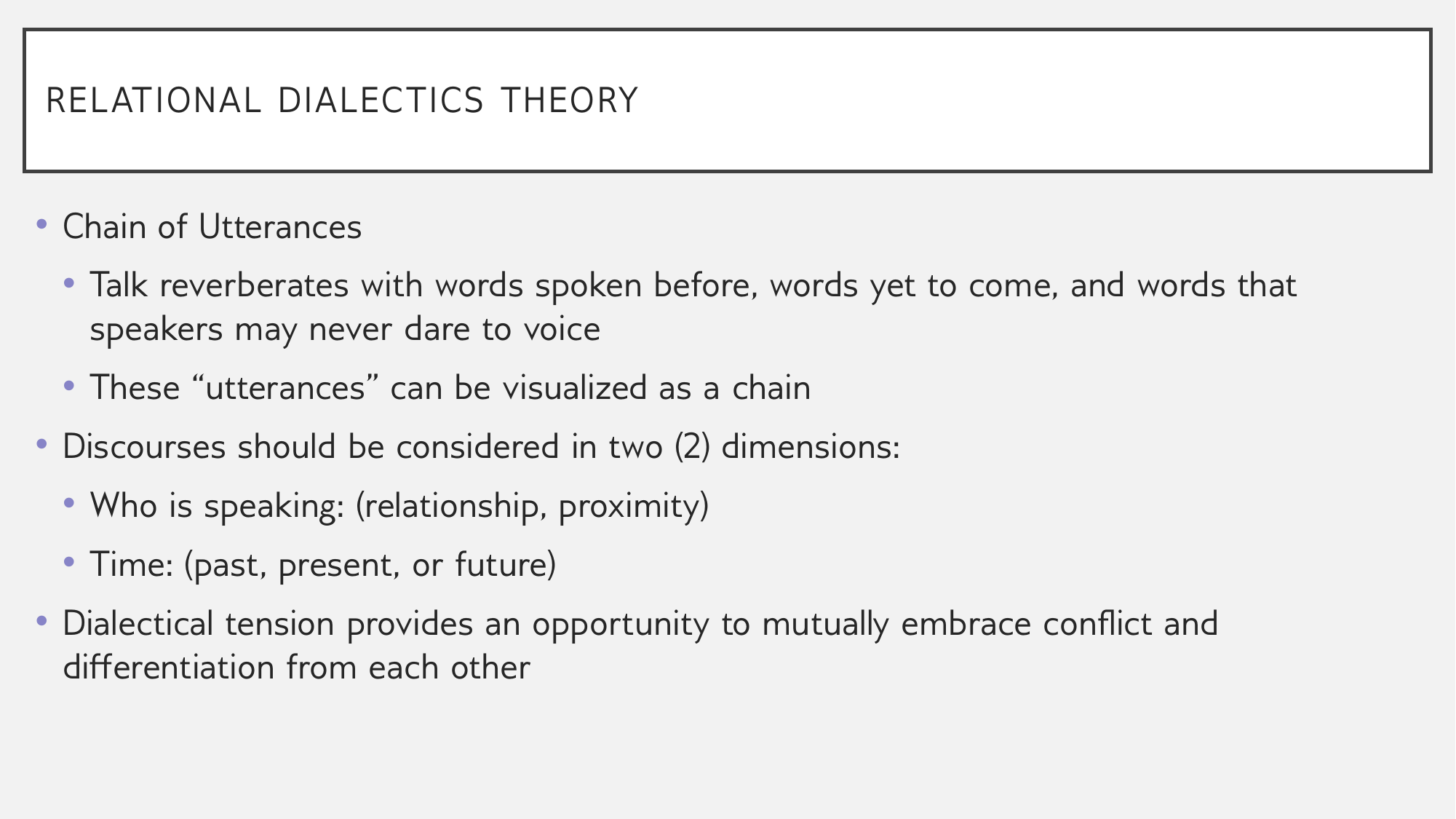

# Relational Dialectics Theory
Chain of Utterances
Talk reverberates with words spoken before, words yet to come, and words that speakers may never dare to voice
These “utterances” can be visualized as a chain
Discourses should be considered in two (2) dimensions:
Who is speaking: (relationship, proximity)
Time: (past, present, or future)
Dialectical tension provides an opportunity to mutually embrace conflict and differentiation from each other